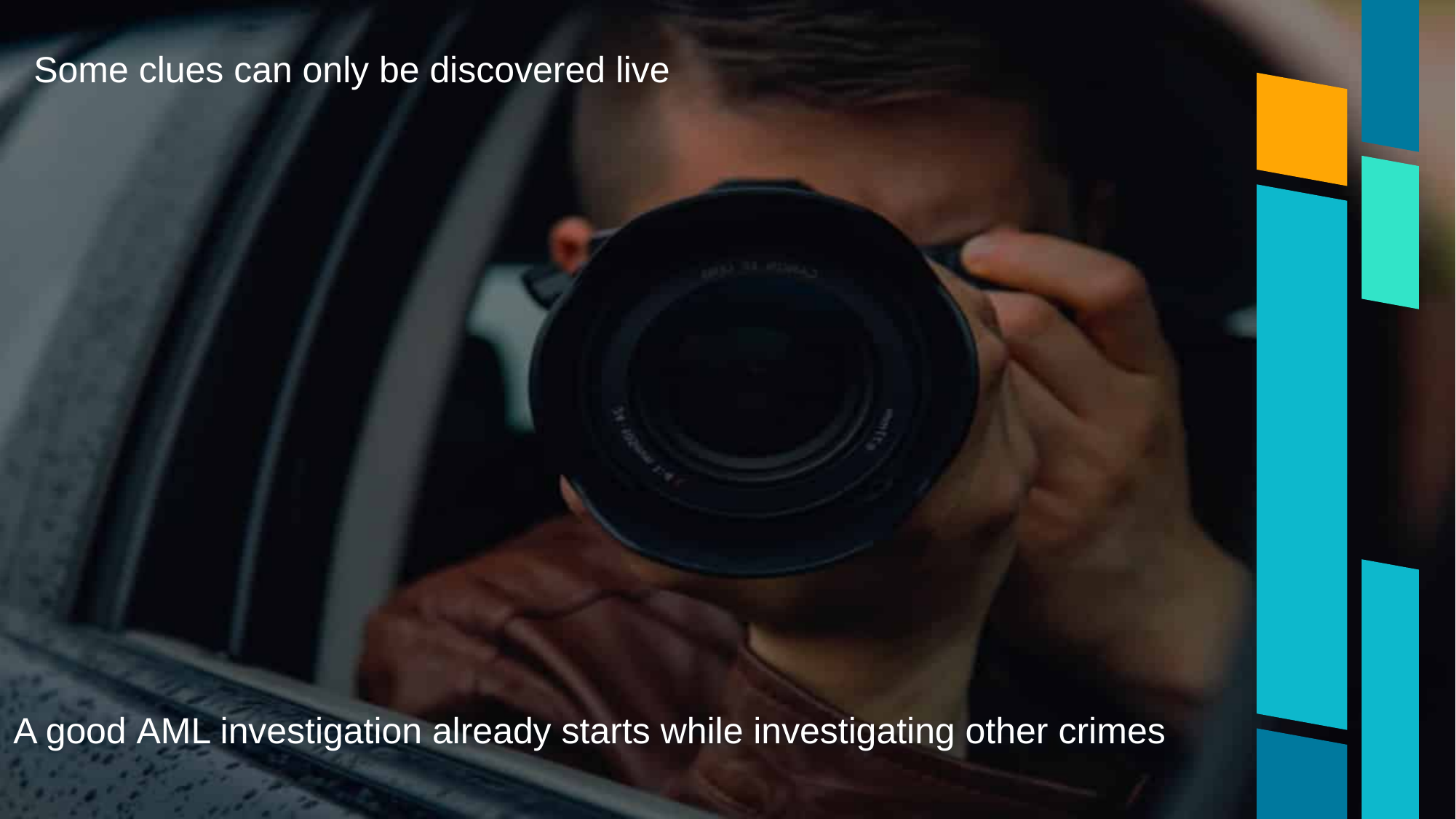

Some clues can only be discovered live
A good AML investigation already starts while investigating other crimes